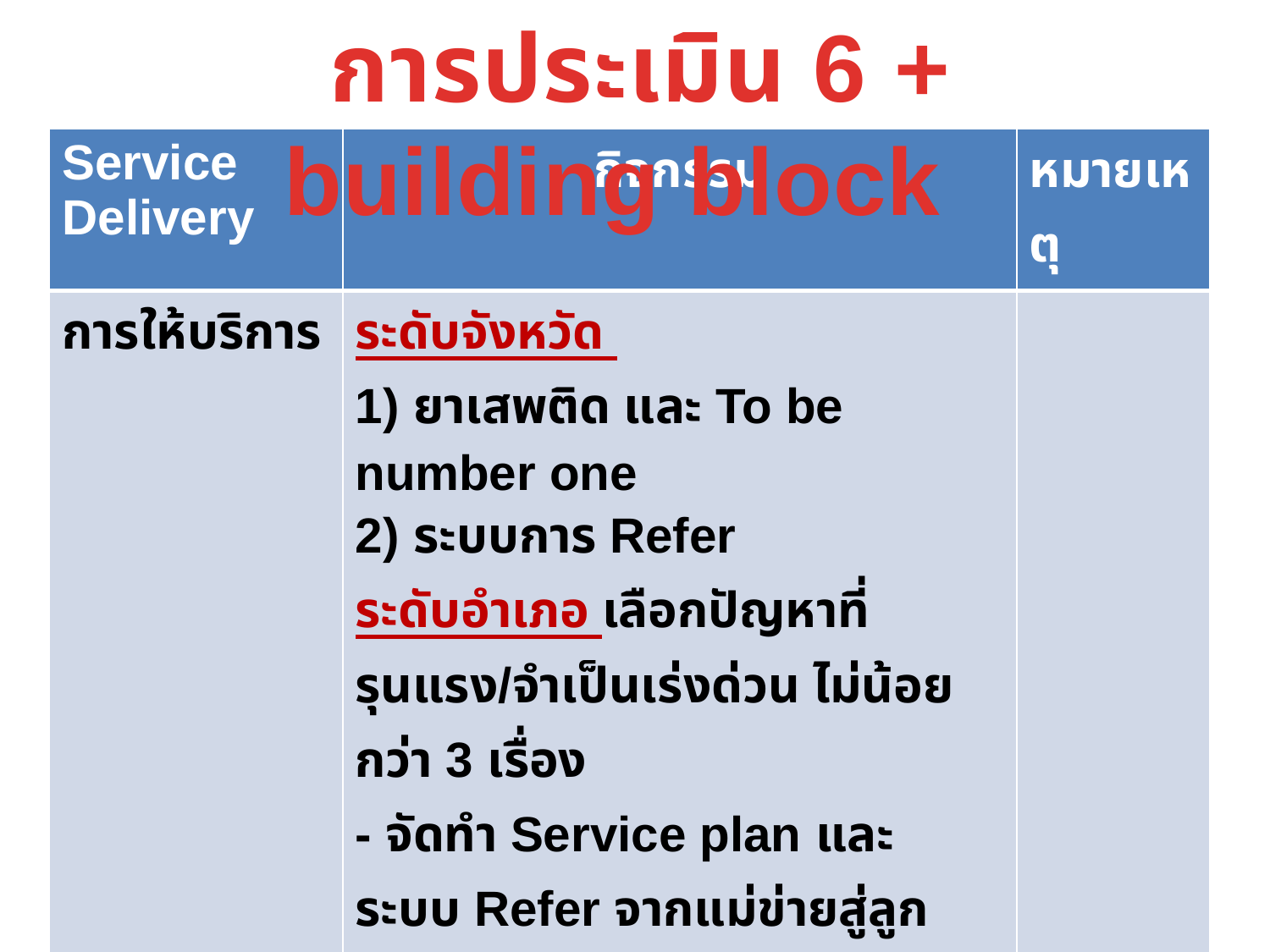

การประเมิน 6 + building block
| Service Delivery | กิจกรรม | หมายเหตุ |
| --- | --- | --- |
| การให้บริการ | ระดับจังหวัด 1) ยาเสพติด และ To be number one 2) ระบบการ Refer ระดับอำเภอ เลือกปัญหาที่รุนแรง/จำเป็นเร่งด่วน ไม่น้อยกว่า 3 เรื่อง - จัดทำ Service plan และ ระบบ Refer จากแม่ข่ายสู่ลูกข่ายและ FCT - จัดทำ CPG ระดับแม่ข่ายและลูกข่ายสู่ FCT - การติดตามประเมินผล ประชุม จนท.สสจ./morning talk คกก.พัฒนาสาธารณสุข/คปสจ. - การนิเทศราชการรอบ 1-2 |  |